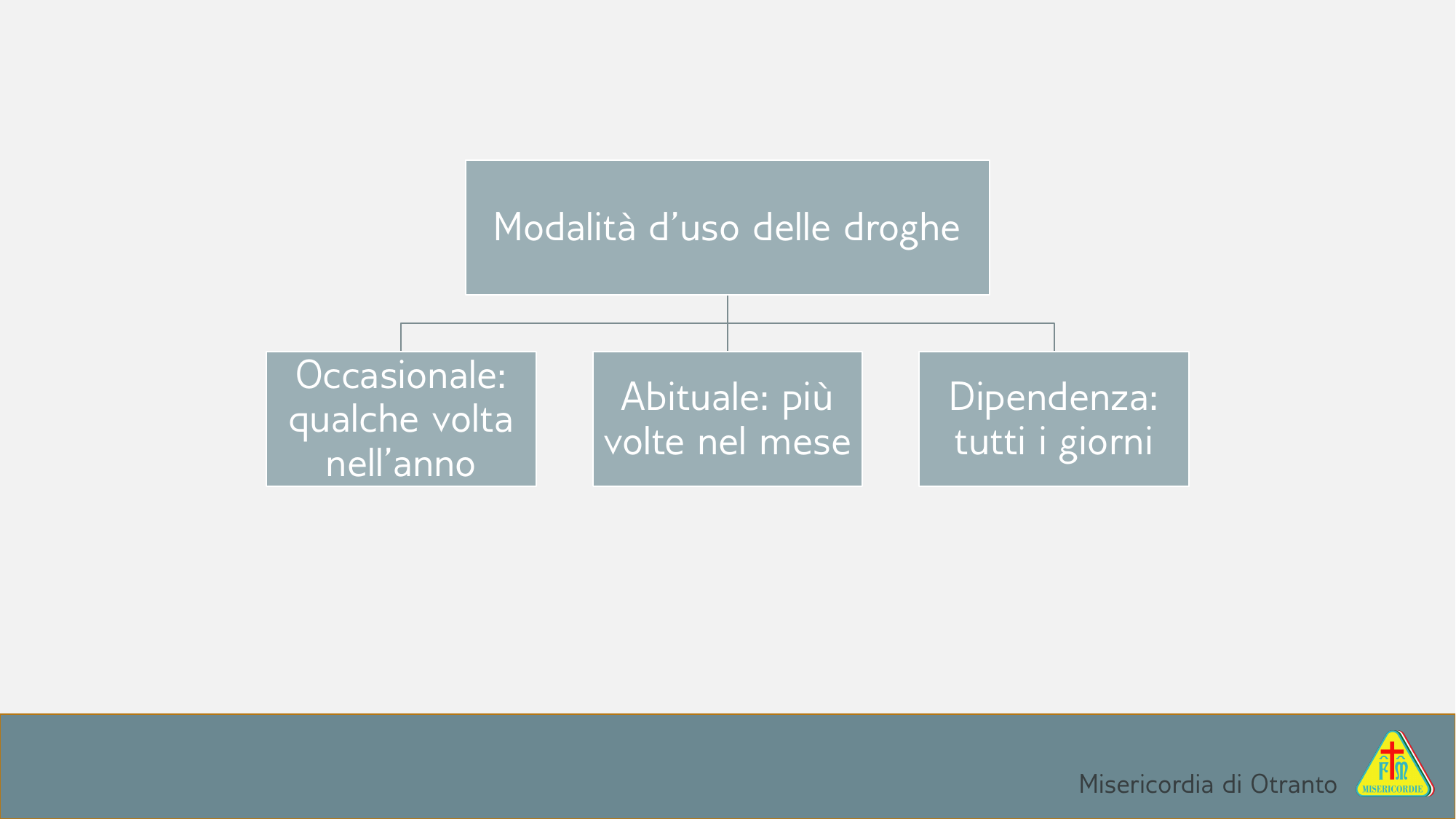

Modalità d’uso delle droghe
Occasionale: qualche volta nell’anno
Abituale: più volte nel mese
Dipendenza: tutti i giorni